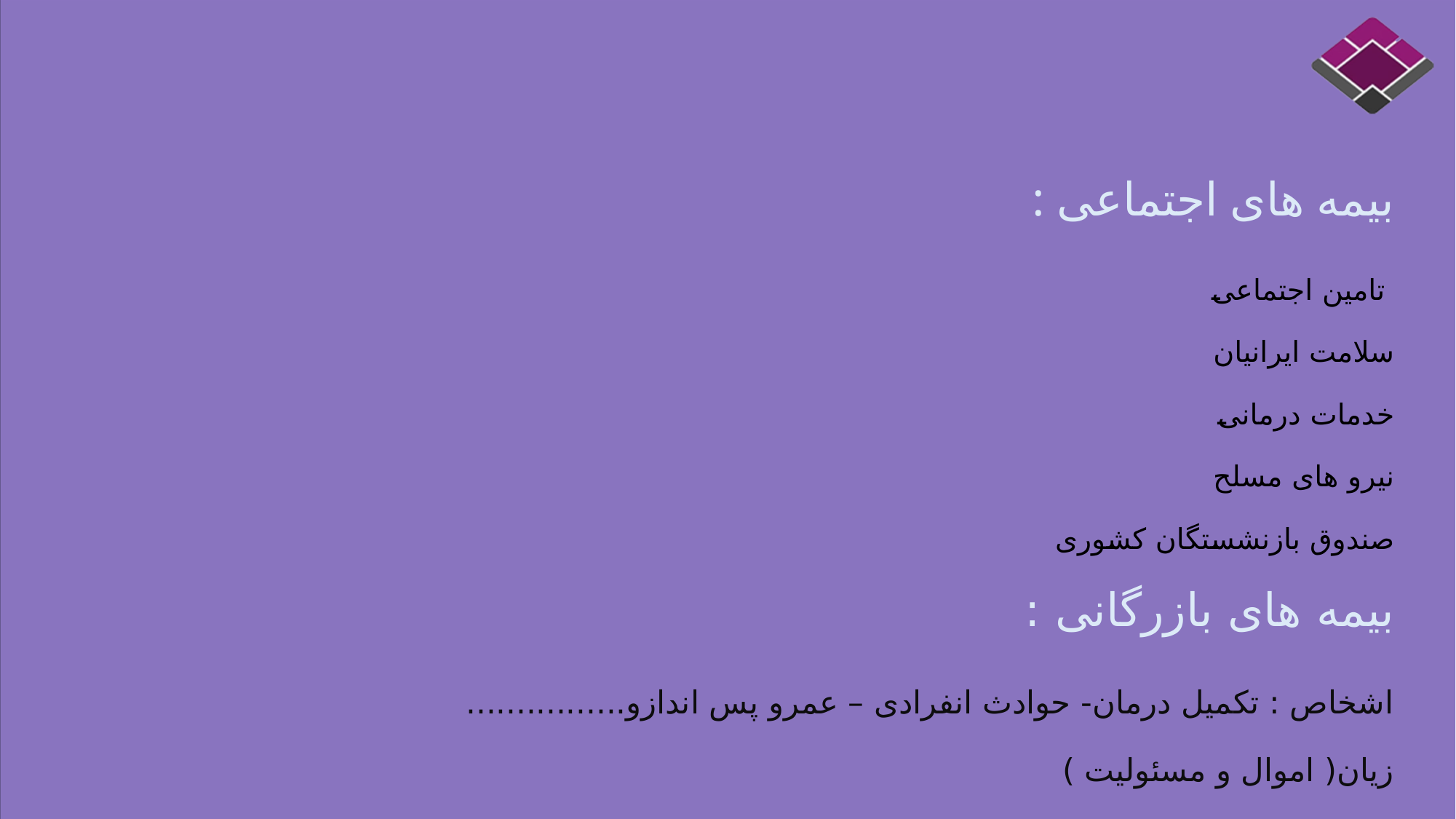

# بیمه های اجتماعی : تامین اجتماعی سلامت ایرانیان خدمات درمانی نیرو های مسلح صندوق بازنشستگان کشوری بیمه های بازرگانی : اشخاص : تکمیل درمان- حوادث انفرادی – عمرو پس اندازو................ زیان( اموال و مسئولیت )